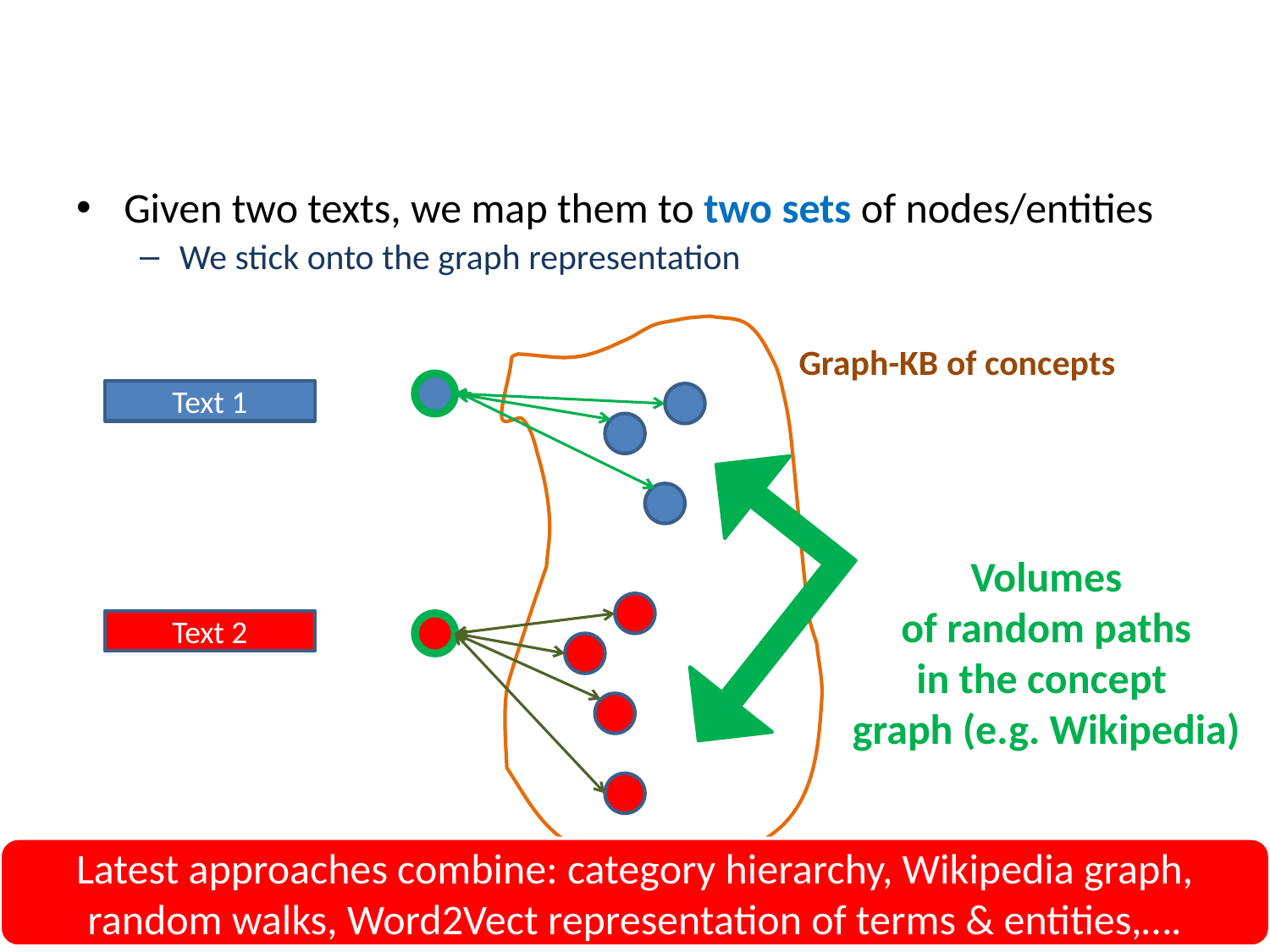

# Random walks for Text Sim
Given two texts, we map them to two sets of nodes/entities
We stick onto the graph representation

Graph-KB of concepts

Text 1

Volumes
of random paths
in the concept
graph (e.g. Wikipedia)

Text 2

Latest approaches combine: category hierarchy, Wikipedia graph, random walks, Word2Vect representation of terms & entities,….